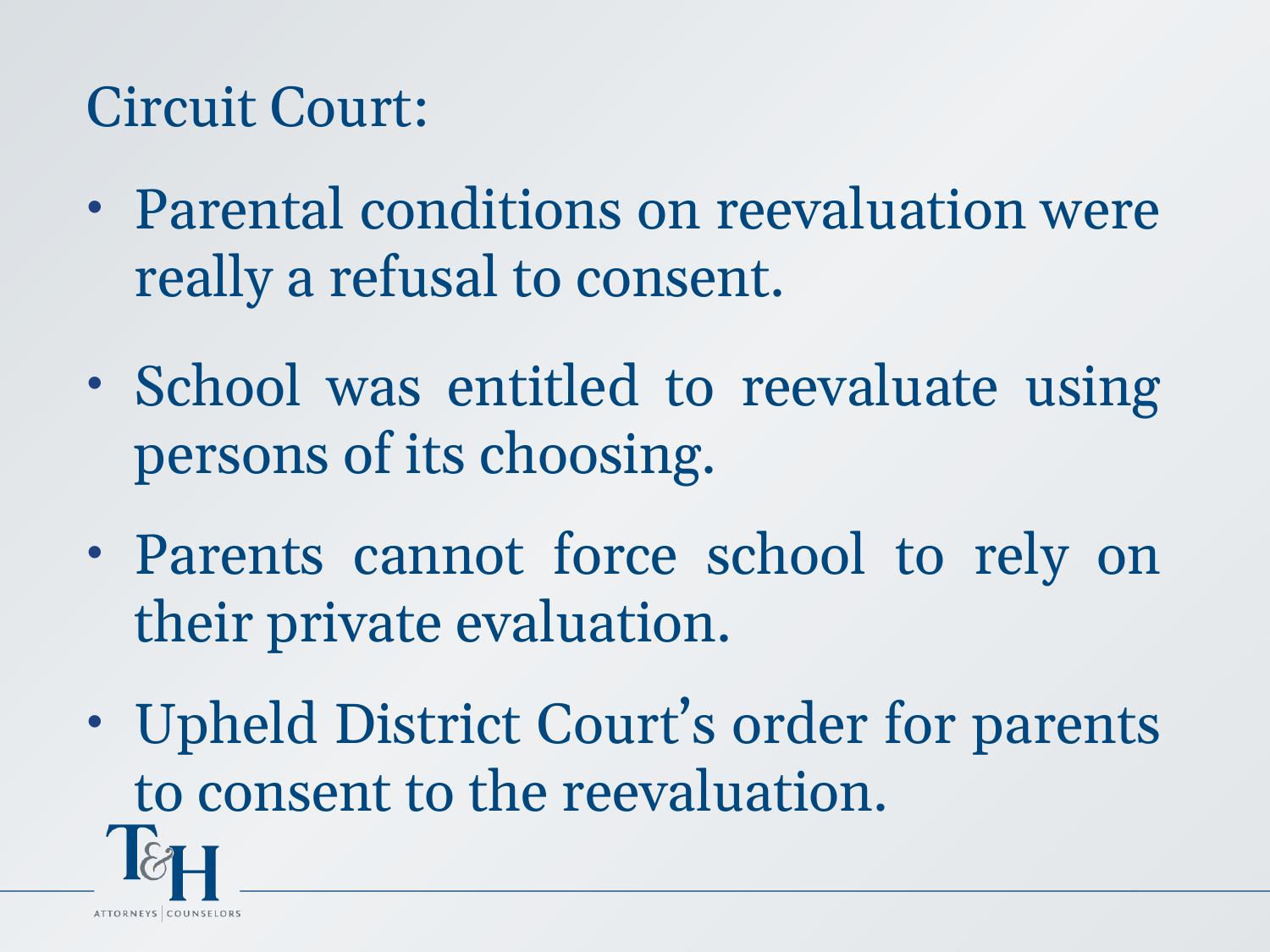

Circuit Court:

Parental conditions on reevaluation were really a refusal to consent.

School was entitled to reevaluate using persons of its choosing.

Parents cannot force school to rely on their private evaluation.

Upheld District Court’s order for parents to consent to the reevaluation.